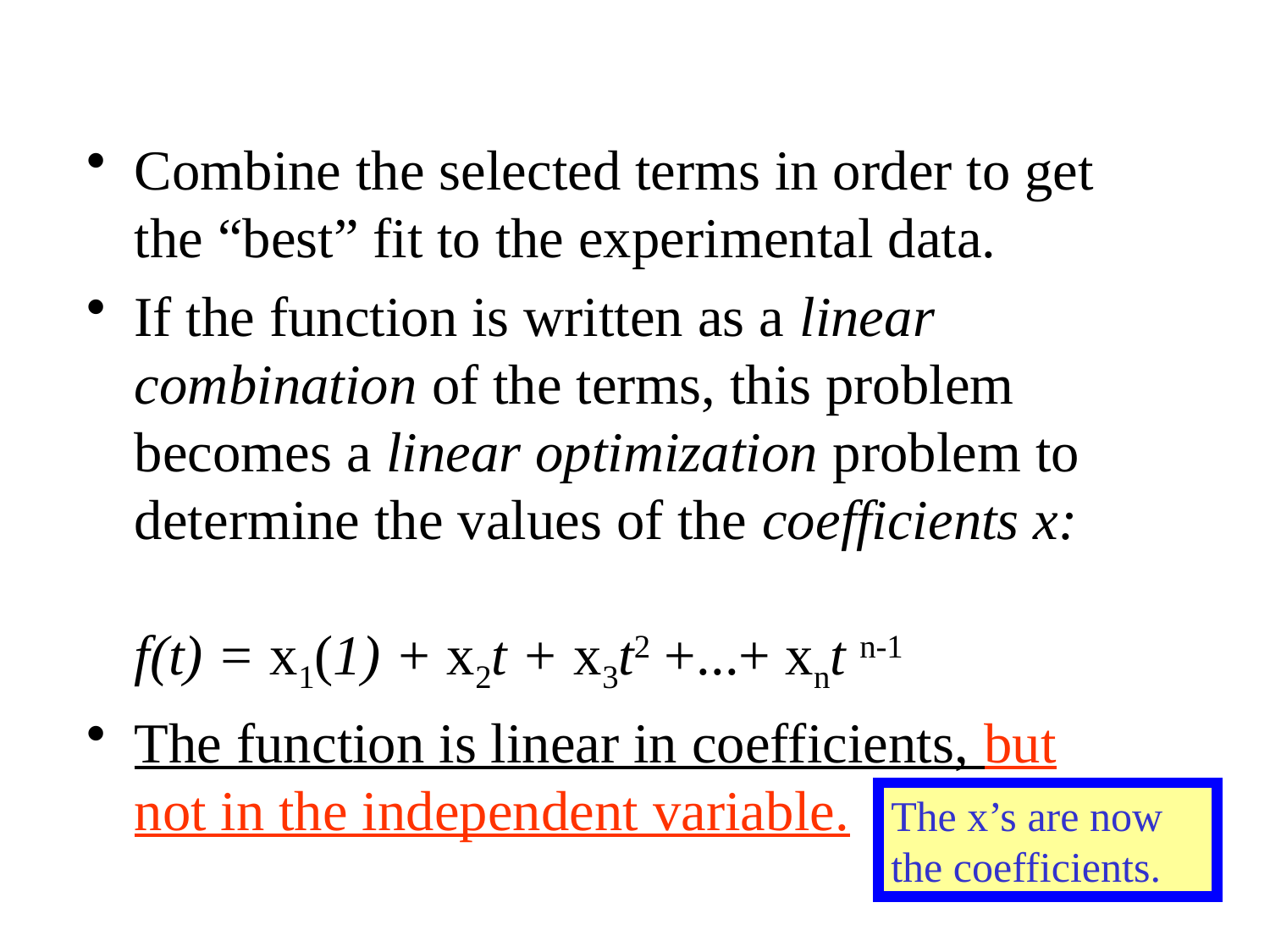

Combine the selected terms in order to get the “best” fit to the experimental data.
If the function is written as a linear combination of the terms, this problem becomes a linear optimization problem to determine the values of the coefficients x:
f(t) = x1(1) + x2t + x3t2 +...+ xnt n-1
The function is linear in coefficients, but not in the independent variable.
The x’s are now the coefficients.